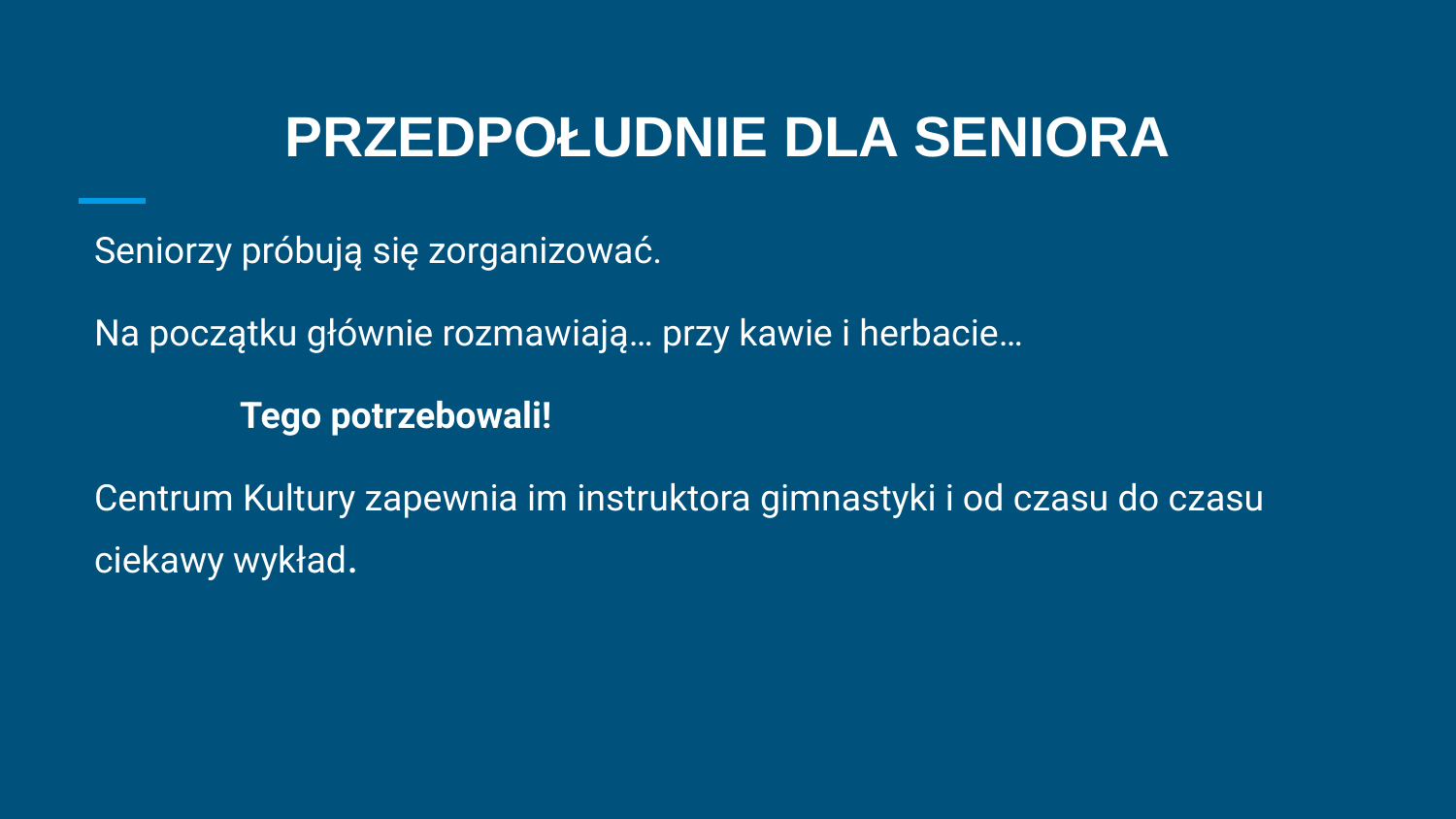

# PRZEDPOŁUDNIE DLA SENIORA
Seniorzy próbują się zorganizować.
Na początku głównie rozmawiają… przy kawie i herbacie…
Tego potrzebowali!
Centrum Kultury zapewnia im instruktora gimnastyki i od czasu do czasu ciekawy wykład.